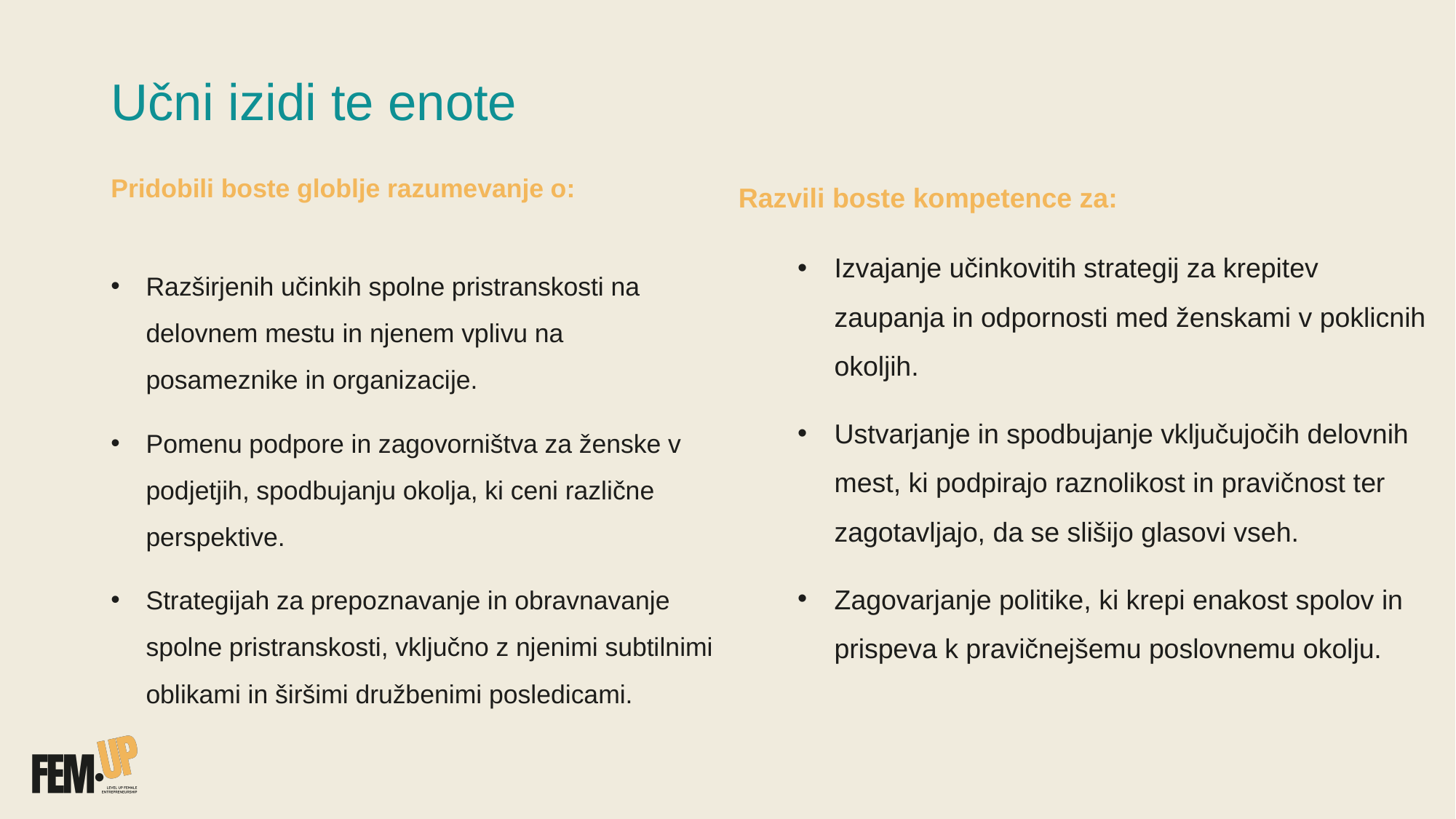

# Učni izidi te enote
Pridobili boste globlje razumevanje o:

Razširjenih učinkih spolne pristranskosti na delovnem mestu in njenem vplivu na posameznike in organizacije.
Pomenu podpore in zagovorništva za ženske v podjetjih, spodbujanju okolja, ki ceni različne perspektive.
Strategijah za prepoznavanje in obravnavanje spolne pristranskosti, vključno z njenimi subtilnimi oblikami in širšimi družbenimi posledicami.

Razvili boste kompetence za:
Izvajanje učinkovitih strategij za krepitev zaupanja in odpornosti med ženskami v poklicnih okoljih.
Ustvarjanje in spodbujanje vključujočih delovnih mest, ki podpirajo raznolikost in pravičnost ter zagotavljajo, da se slišijo glasovi vseh.
Zagovarjanje politike, ki krepi enakost spolov in prispeva k pravičnejšemu poslovnemu okolju.